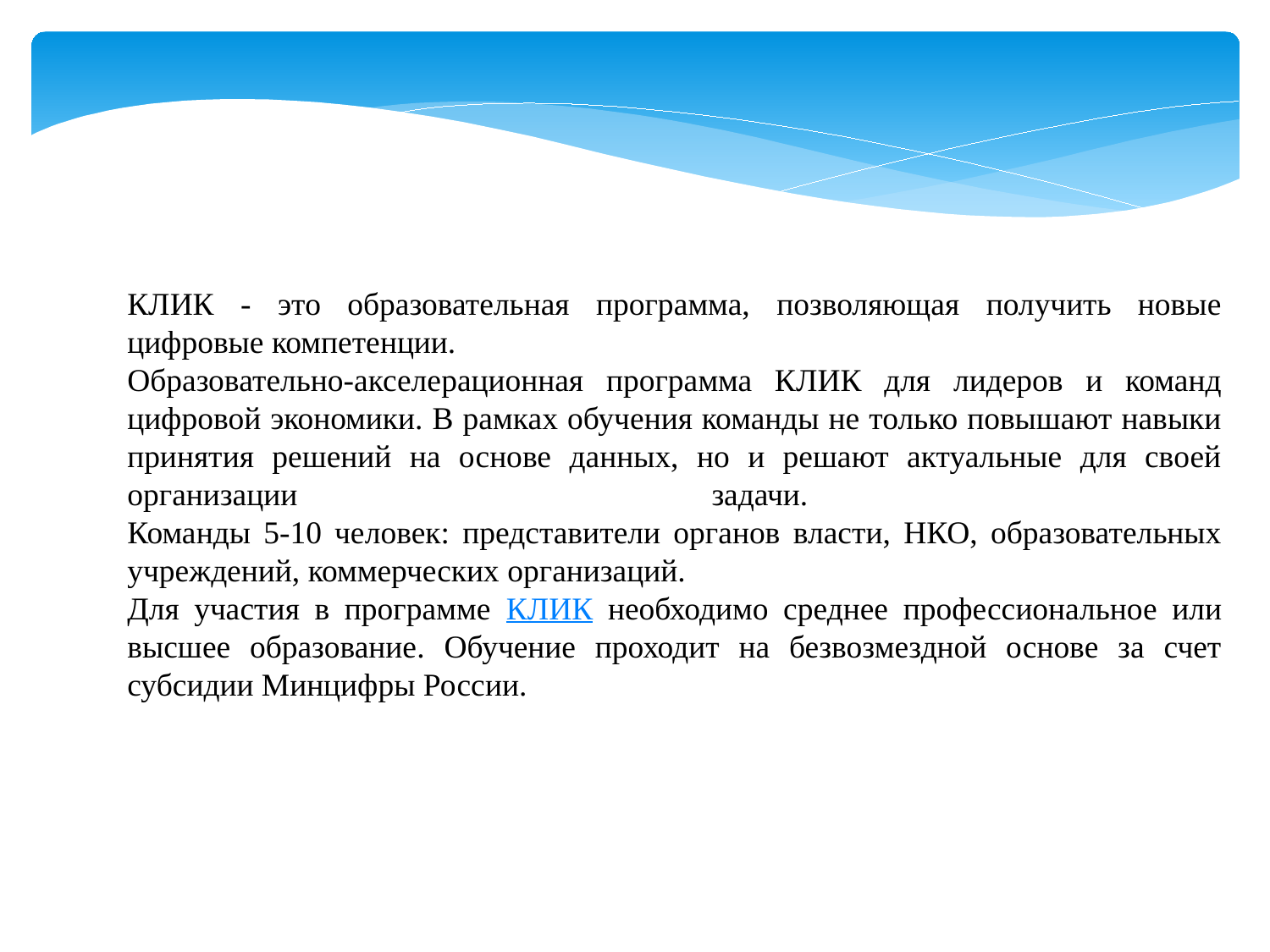

КЛИК - это образовательная программа, позволяющая получить новые цифровые компетенции.
Образовательно-акселерационная программа КЛИК для лидеров и команд цифровой экономики. В рамках обучения команды не только повышают навыки принятия решений на основе данных, но и решают актуальные для своей организации задачи.
Команды 5-10 человек: представители органов власти, НКО, образовательных учреждений, коммерческих организаций.
Для участия в программе КЛИК необходимо среднее профессиональное или высшее образование. Обучение проходит на безвозмездной основе за счет субсидии Минцифры России.